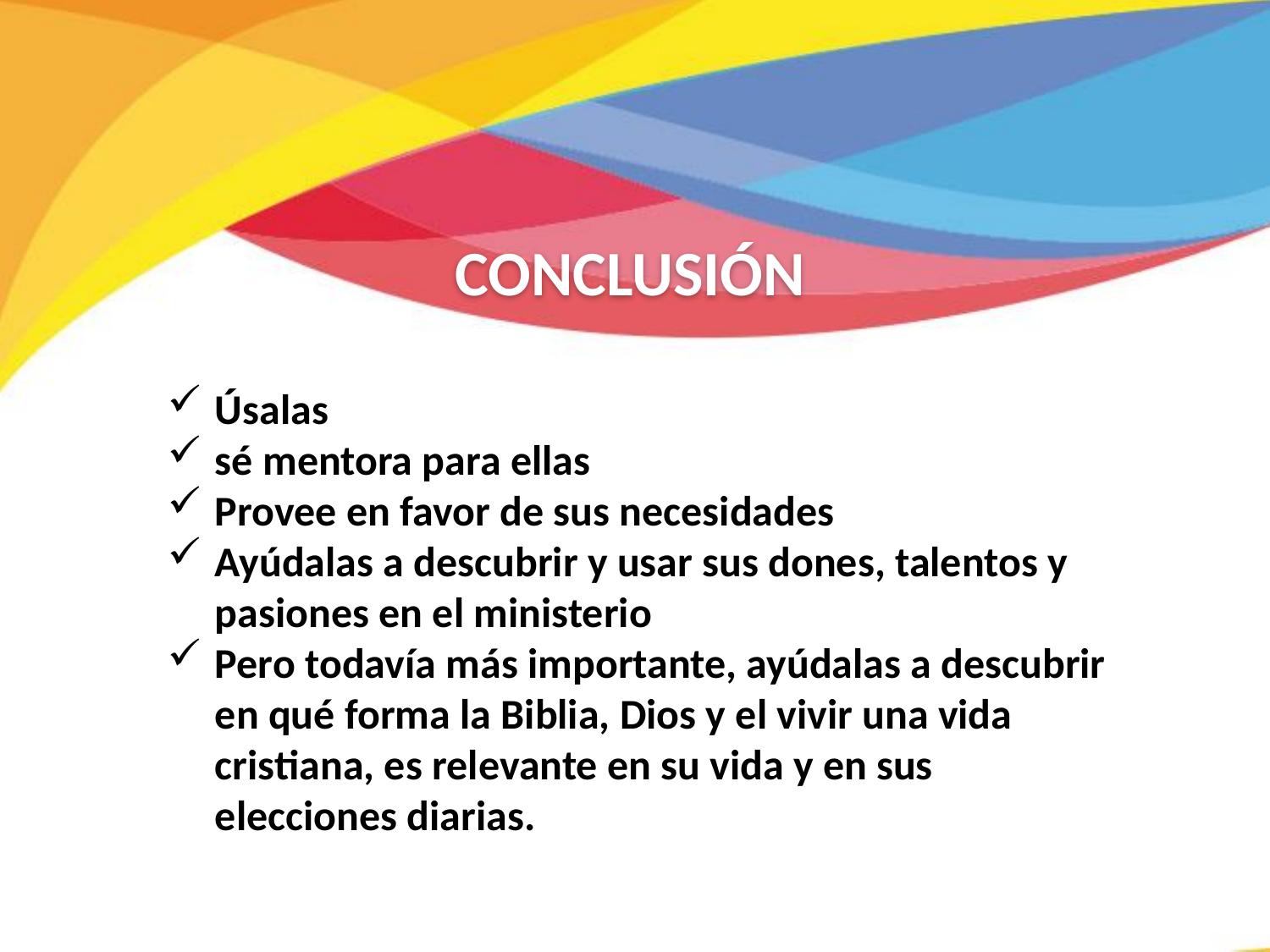

CONCLUSIÓN
Úsalas
sé mentora para ellas
Provee en favor de sus necesidades
Ayúdalas a descubrir y usar sus dones, talentos y pasiones en el ministerio
Pero todavía más importante, ayúdalas a descubrir en qué forma la Biblia, Dios y el vivir una vida cristiana, es relevante en su vida y en sus elecciones diarias.